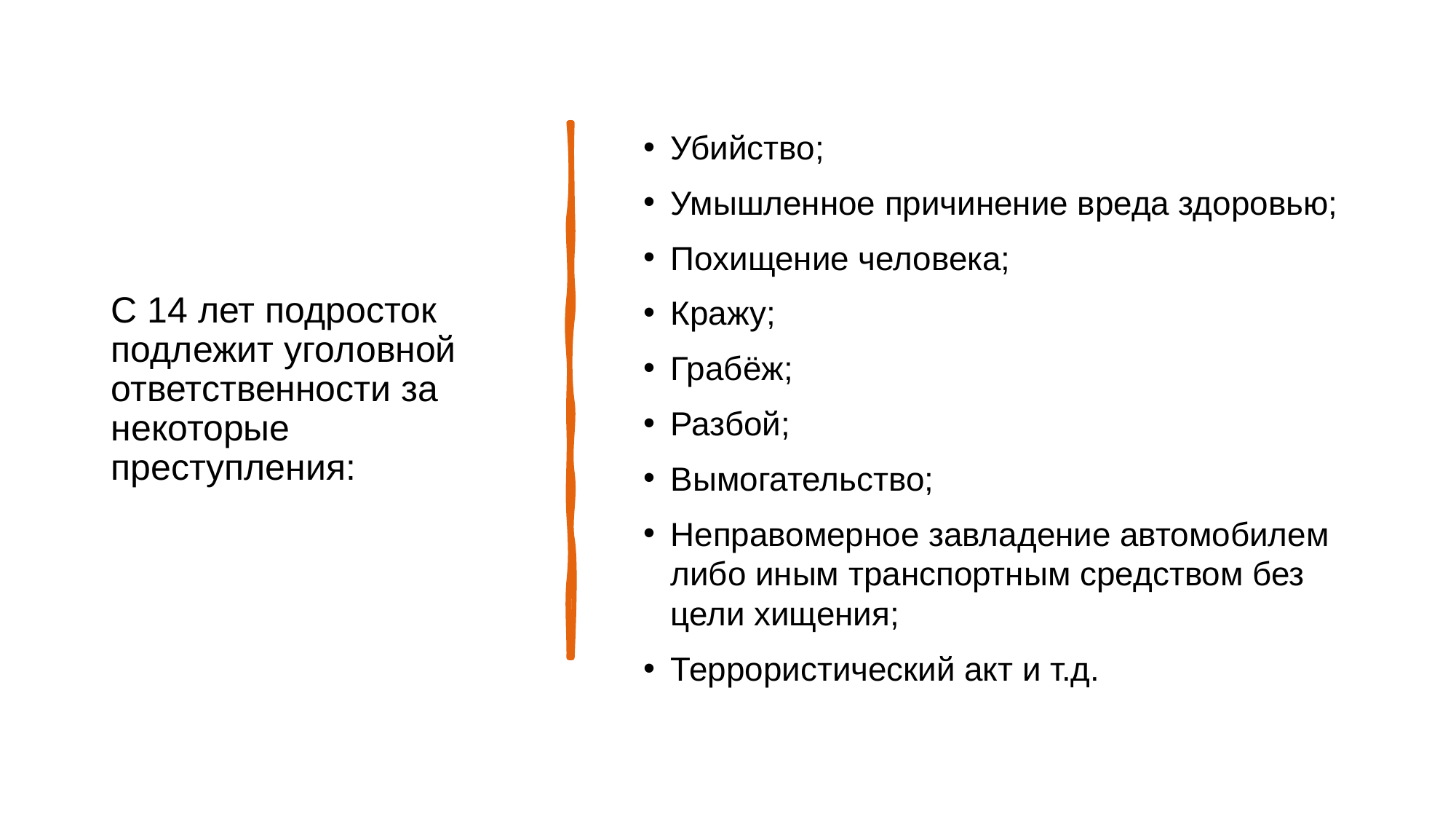

# С 14 лет подросток подлежит уголовной ответственности за некоторые преступления:

Убийство;
Умышленное причинение вреда здоровью;
Похищение человека;
Кражу;
Грабёж;
Разбой;
Вымогательство;
Неправомерное завладение автомобилем либо иным транспортным средством без цели хищения;
Террористический акт и т.д.